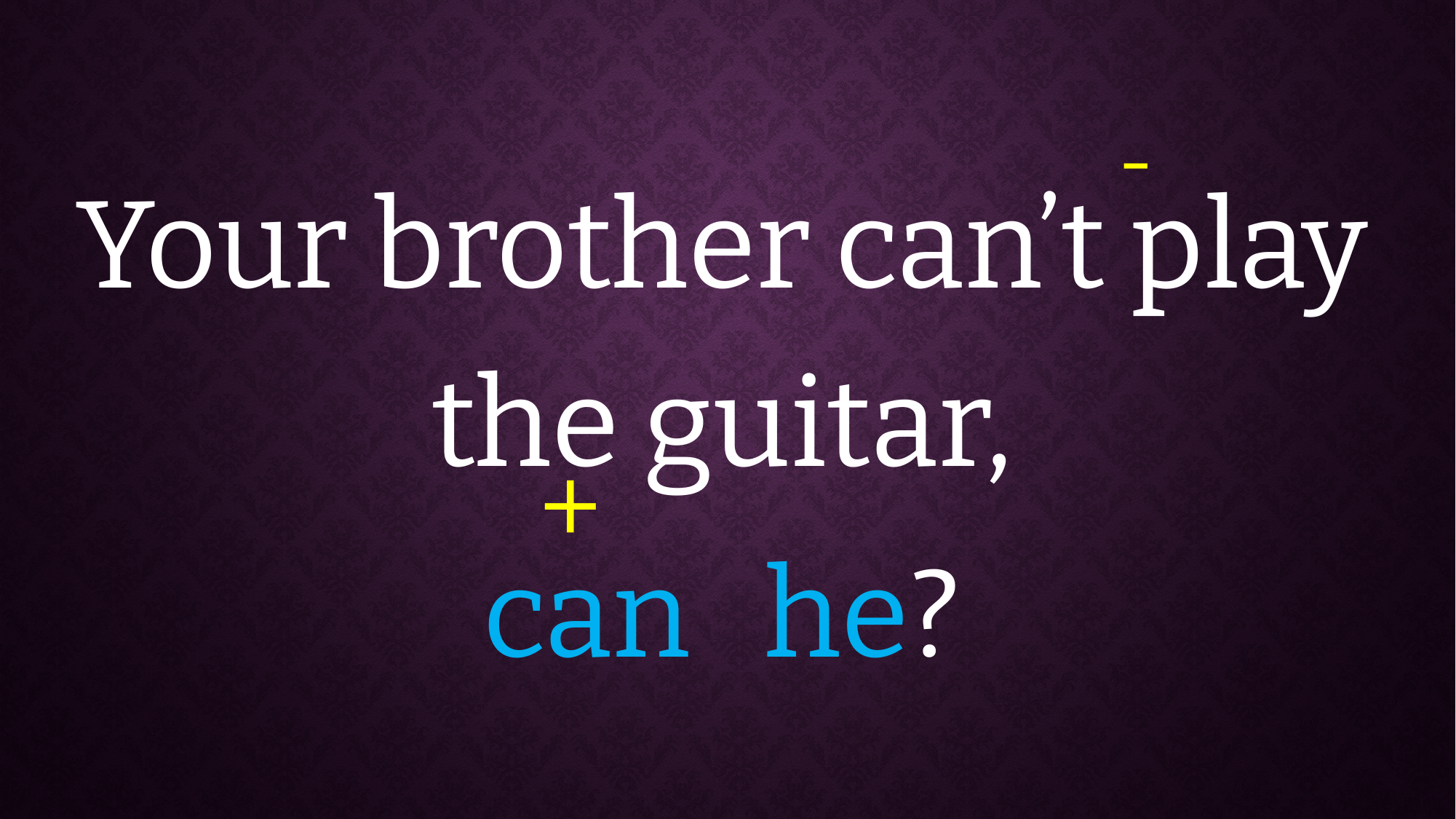

#
-
Your brother can’t play the guitar,
can   he?
+